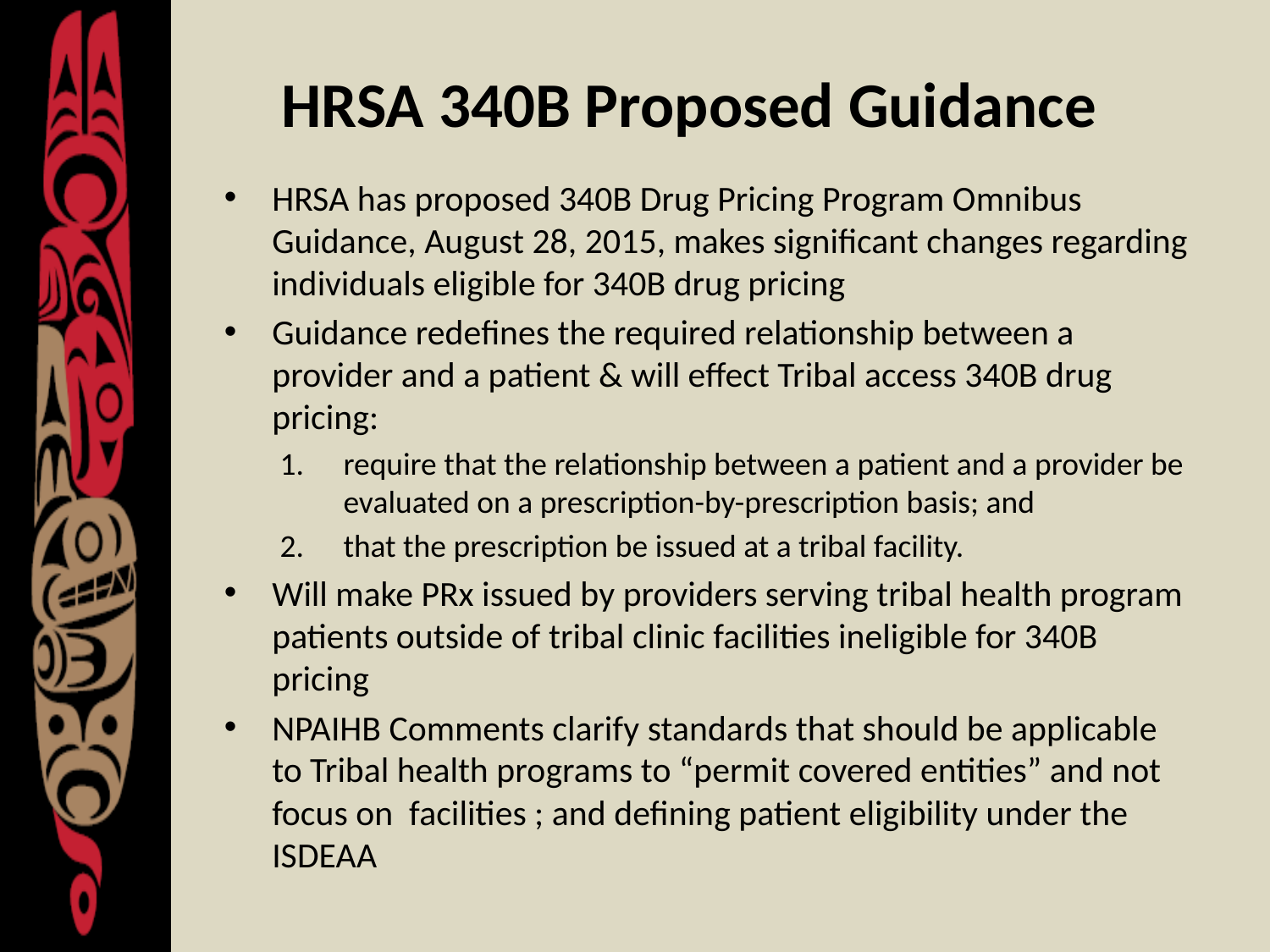

# HRSA 340B Proposed Guidance
HRSA has proposed 340B Drug Pricing Program Omnibus Guidance, August 28, 2015, makes significant changes regarding individuals eligible for 340B drug pricing
Guidance redefines the required relationship between a provider and a patient & will effect Tribal access 340B drug pricing:
require that the relationship between a patient and a provider be evaluated on a prescription-by-prescription basis; and
that the prescription be issued at a tribal facility.
Will make PRx issued by providers serving tribal health program patients outside of tribal clinic facilities ineligible for 340B pricing
NPAIHB Comments clarify standards that should be applicable to Tribal health programs to “permit covered entities” and not focus on  facilities ; and defining patient eligibility under the ISDEAA